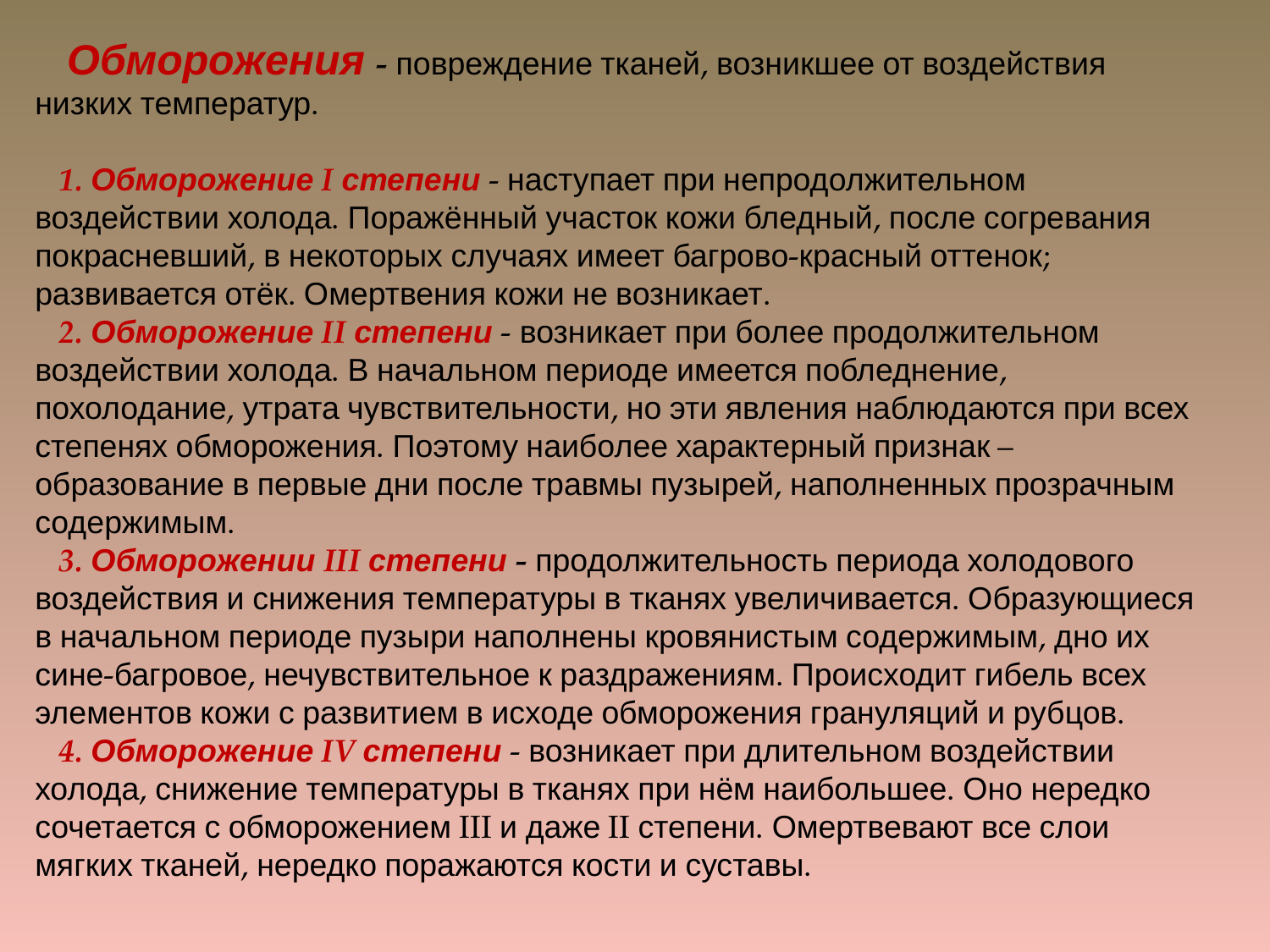

Обморожения - повреждение тканей, возникшее от воздействия низких температур.

   1. Обморожение I степени - наступает при непродолжительном воздействии холода. Поражённый участок кожи бледный, после согревания покрасневший, в некоторых случаях имеет багрово-красный оттенок; развивается отёк. Омертвения кожи не возникает.
   2. Обморожение II степени - возникает при более продолжительном воздействии холода. В начальном периоде имеется побледнение, похолодание, утрата чувствительности, но эти явления наблюдаются при всех степенях обморожения. Поэтому наиболее характерный признак – образование в первые дни после травмы пузырей, наполненных прозрачным содержимым.
   3. Обморожении III степени - продолжительность периода холодового воздействия и снижения температуры в тканях увеличивается. Образующиеся в начальном периоде пузыри наполнены кровянистым содержимым, дно их сине-багровое, нечувствительное к раздражениям. Происходит гибель всех элементов кожи с развитием в исходе обморожения грануляций и рубцов.
   4. Обморожение IV степени - возникает при длительном воздействии холода, снижение температуры в тканях при нём наибольшее. Оно нередко сочетается с обморожением III и даже II степени. Омертвевают все слои мягких тканей, нередко поражаются кости и суставы.